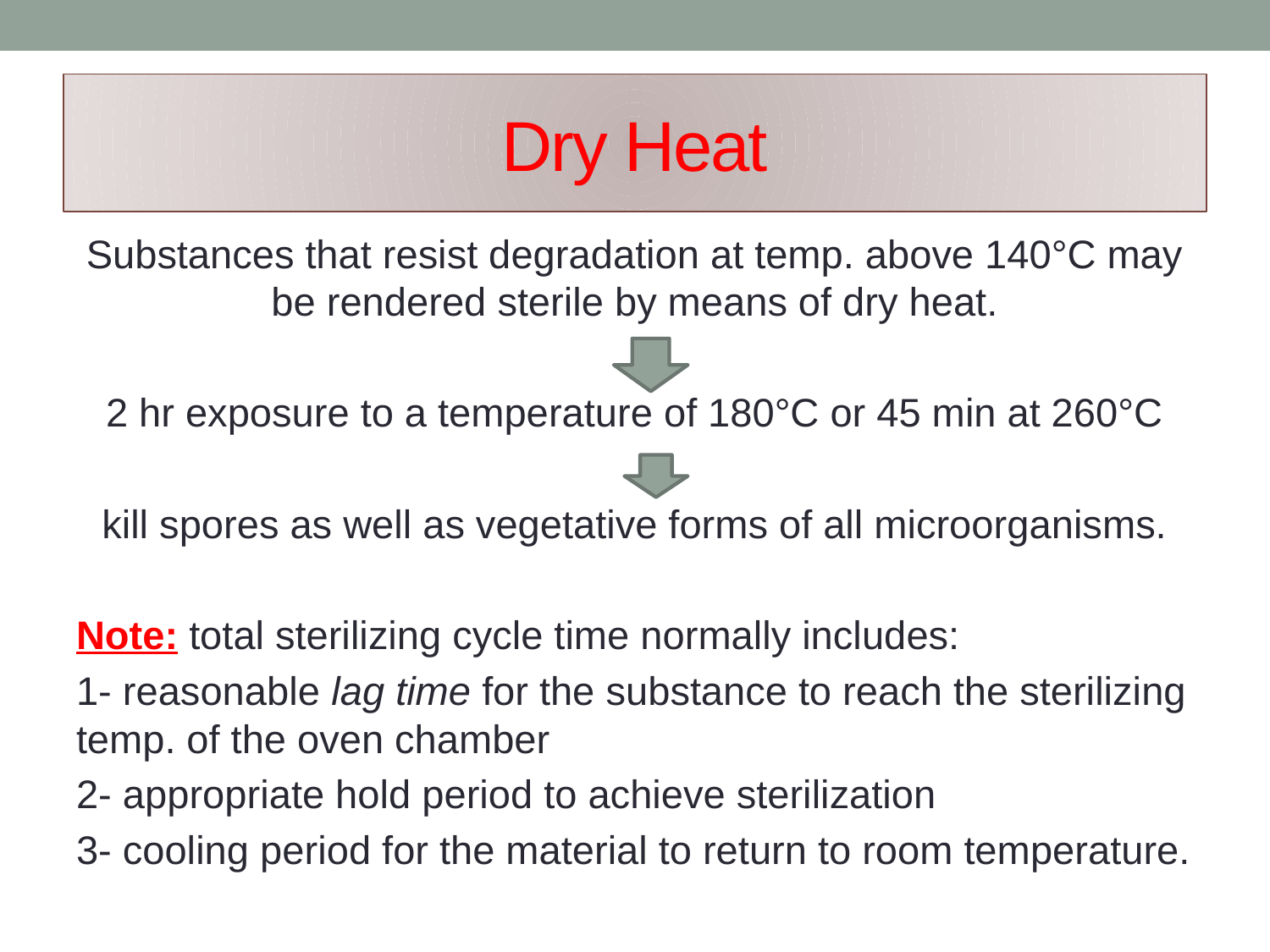

# Dry Heat
Substances that resist degradation at temp. above 140°C may be rendered sterile by means of dry heat.

 2 hr exposure to a temperature of 180°C or 45 min at 260°C

kill spores as well as vegetative forms of all microorganisms.

Note: total sterilizing cycle time normally includes:
1- reasonable lag time for the substance to reach the sterilizing temp. of the oven chamber
2- appropriate hold period to achieve sterilization
3- cooling period for the material to return to room temperature.